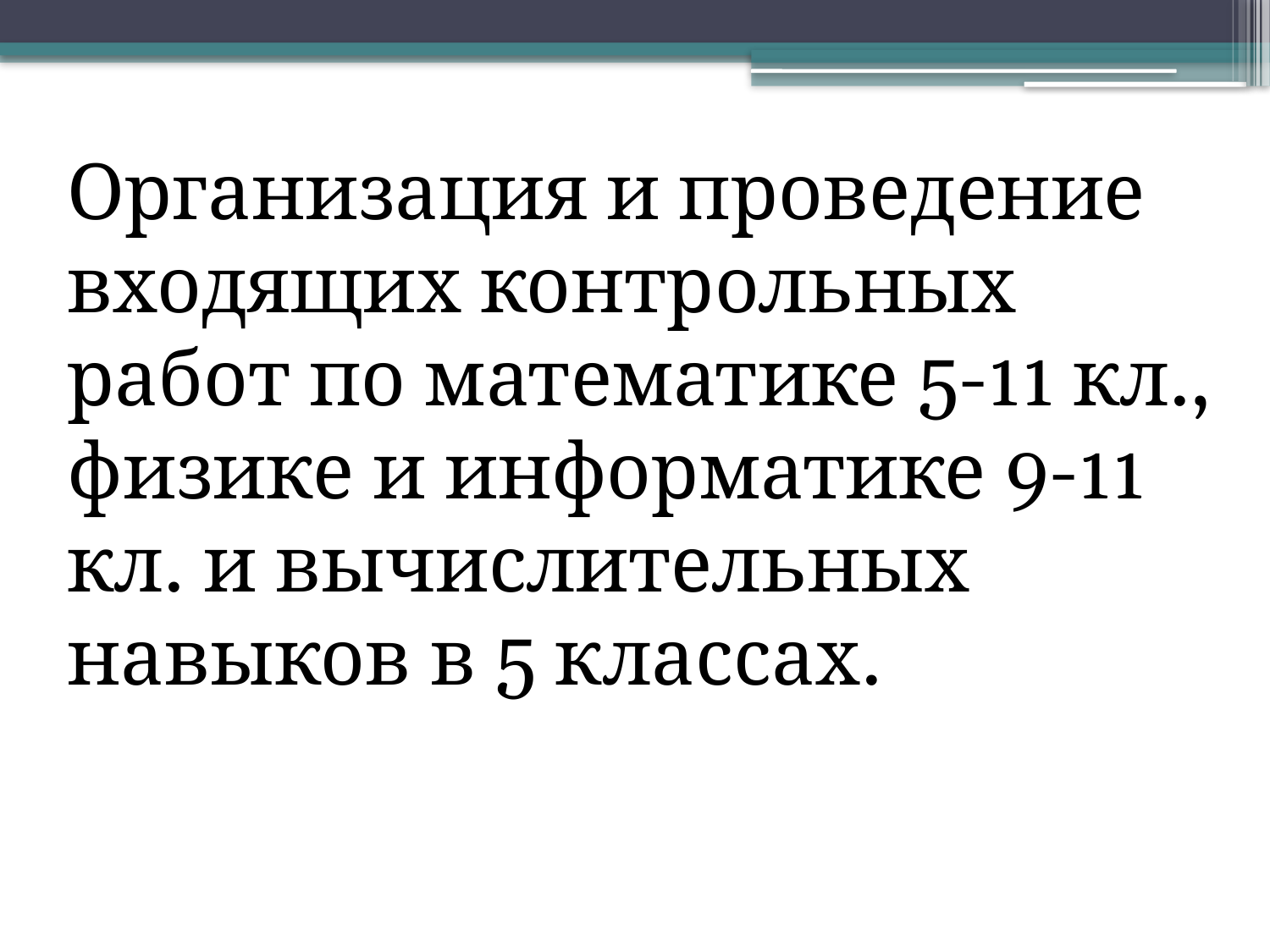

Организация и проведение входящих контрольных работ по математике 5-11 кл., физике и информатике 9-11 кл. и вычислительных навыков в 5 классах.